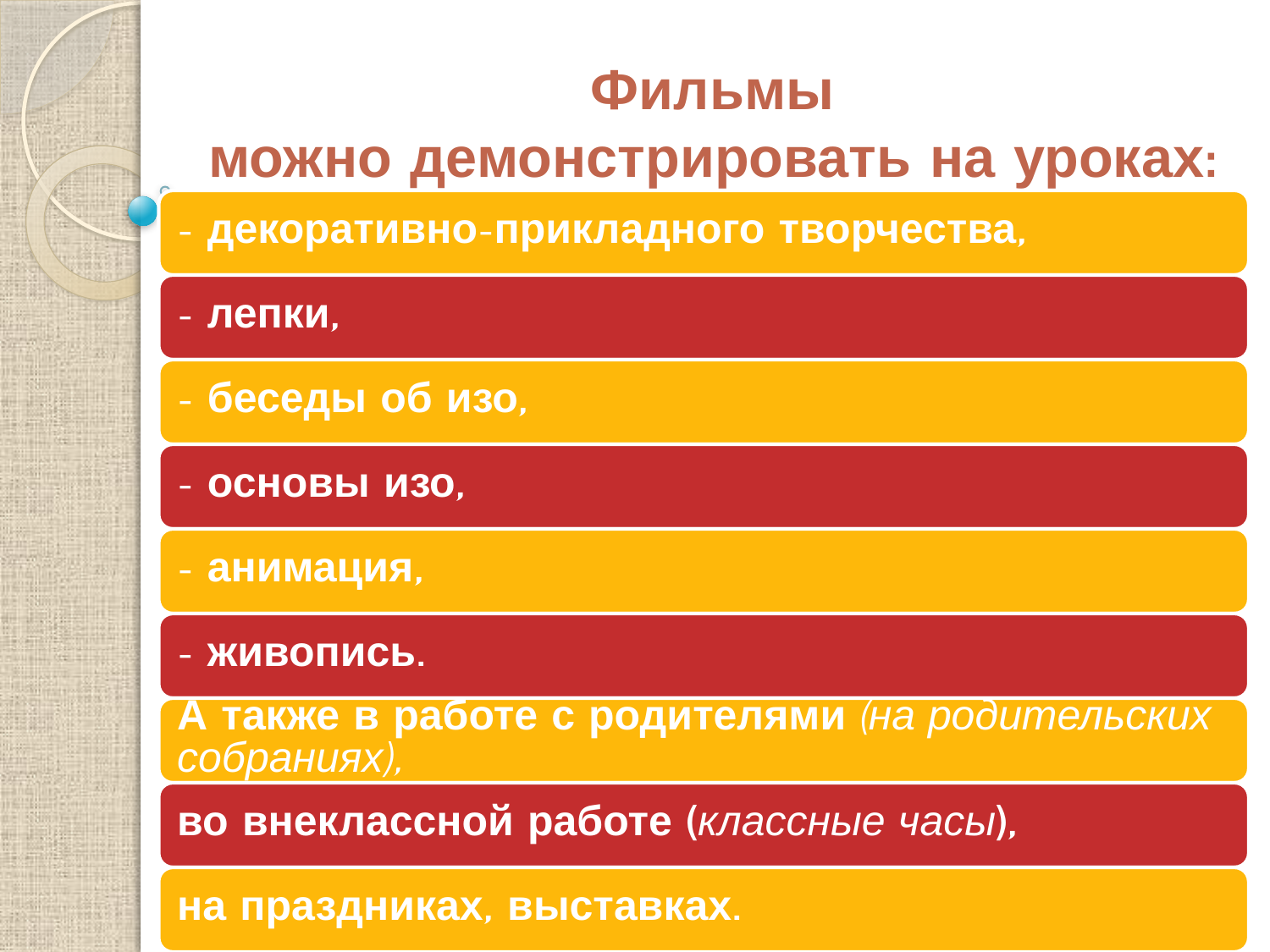

Фильмы
 можно демонстрировать на уроках:

- декоративно-прикладного творчества,
- лепки,
- беседы об изо,
- основы изо,
- анимация,
- живопись.
А также в работе с родителями (на родительских собраниях),
во внеклассной работе (классные часы),
на праздниках, выставках.